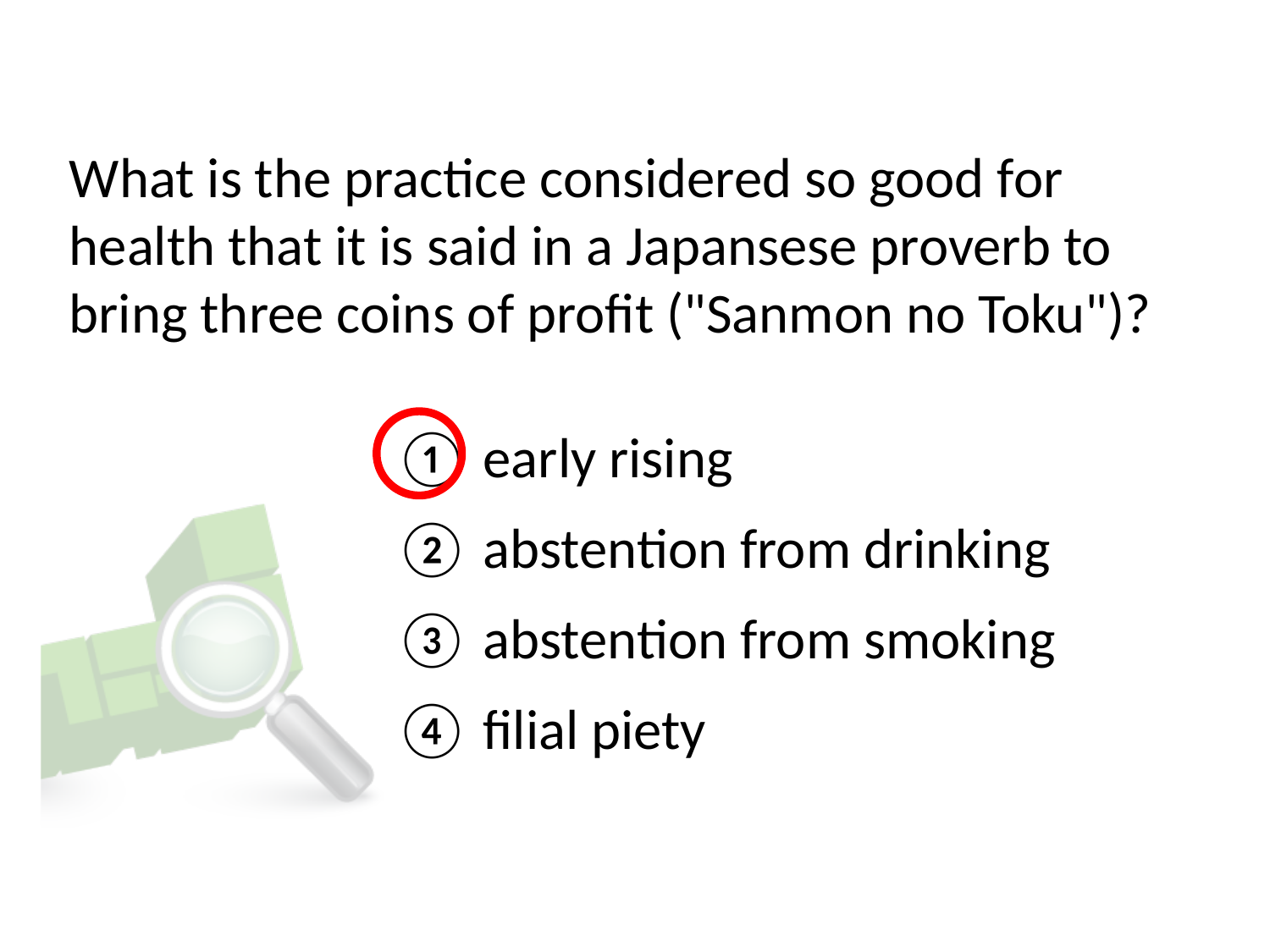

# What is the practice considered so good for health that it is said in a Japansese proverb to bring three coins of profit ("Sanmon no Toku")?

① early rising
② abstention from drinking
③ abstention from smoking
④ filial piety